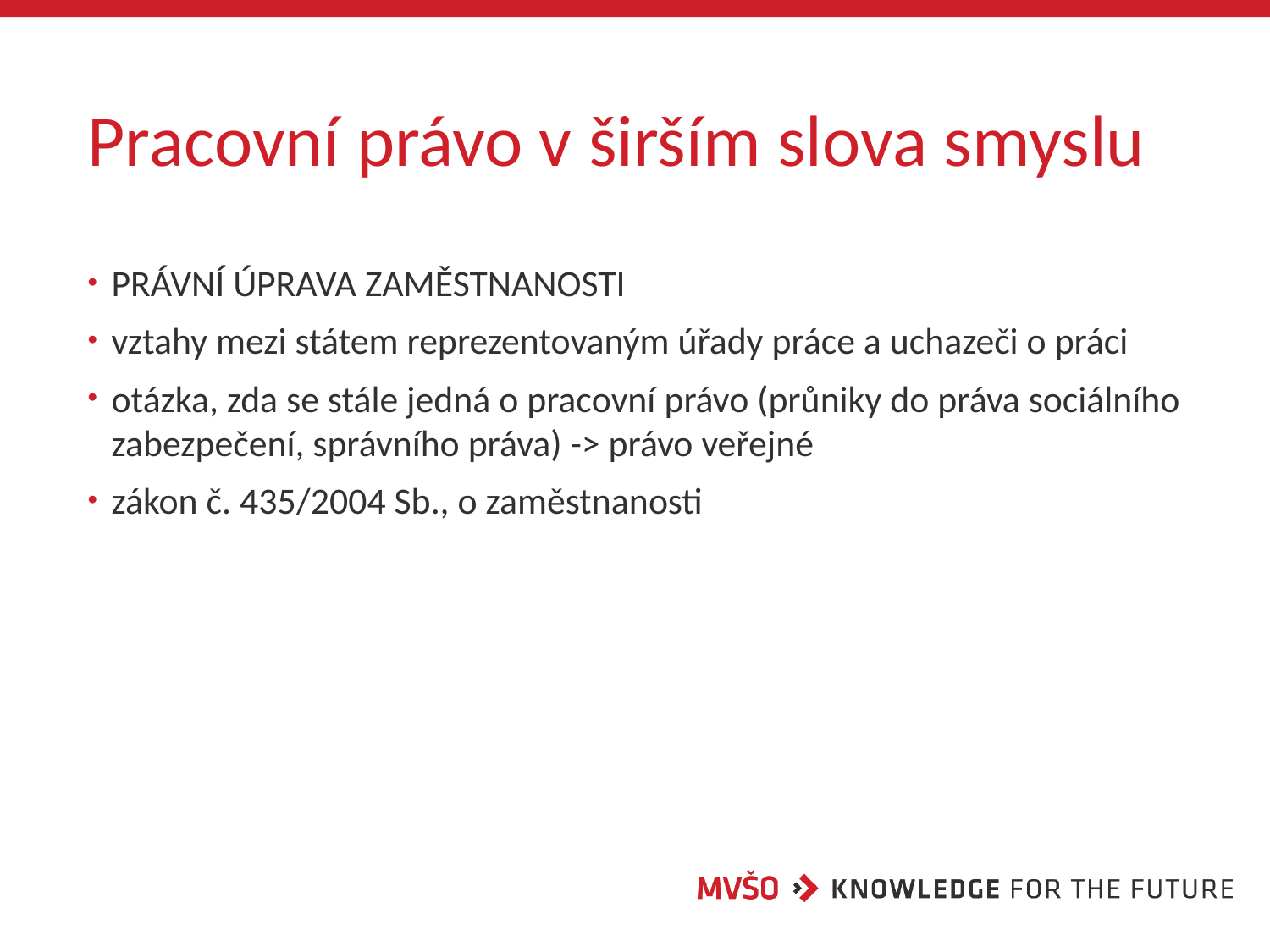

# Pracovní právo v širším slova smyslu
PRÁVNÍ ÚPRAVA ZAMĚSTNANOSTI
vztahy mezi státem reprezentovaným úřady práce a uchazeči o práci
otázka, zda se stále jedná o pracovní právo (průniky do práva sociálního zabezpečení, správního práva) -> právo veřejné
zákon č. 435/2004 Sb., o zaměstnanosti